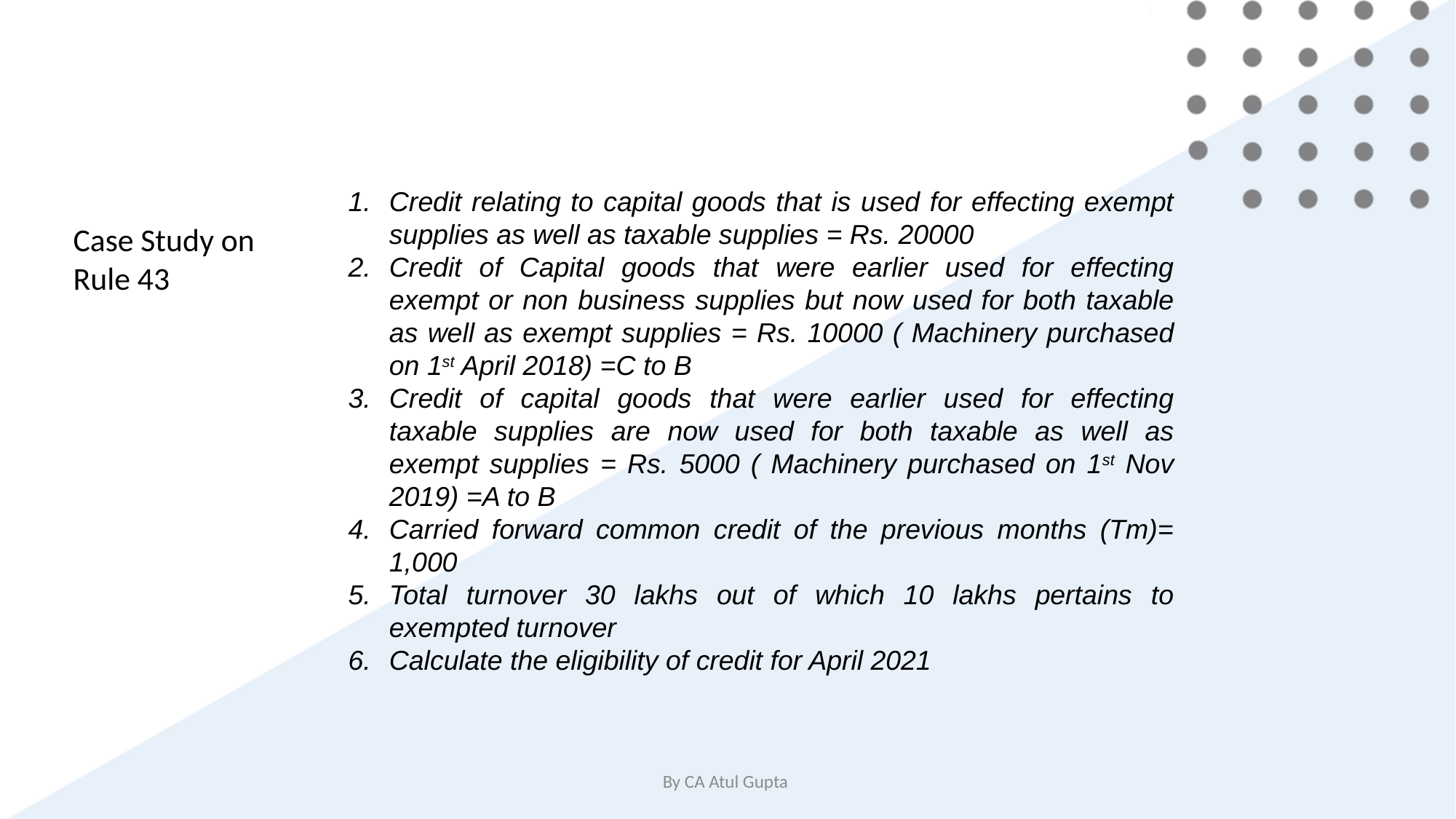

Credit relating to capital goods that is used for effecting exempt supplies as well as taxable supplies = Rs. 20000
Credit of Capital goods that were earlier used for effecting exempt or non business supplies but now used for both taxable as well as exempt supplies = Rs. 10000 ( Machinery purchased on 1st April 2018) =C to B
Credit of capital goods that were earlier used for effecting taxable supplies are now used for both taxable as well as exempt supplies = Rs. 5000 ( Machinery purchased on 1st Nov 2019) =A to B
Carried forward common credit of the previous months (Tm)= 1,000
Total turnover 30 lakhs out of which 10 lakhs pertains to exempted turnover
Calculate the eligibility of credit for April 2021

Case Study on Rule 43

By CA Atul Gupta